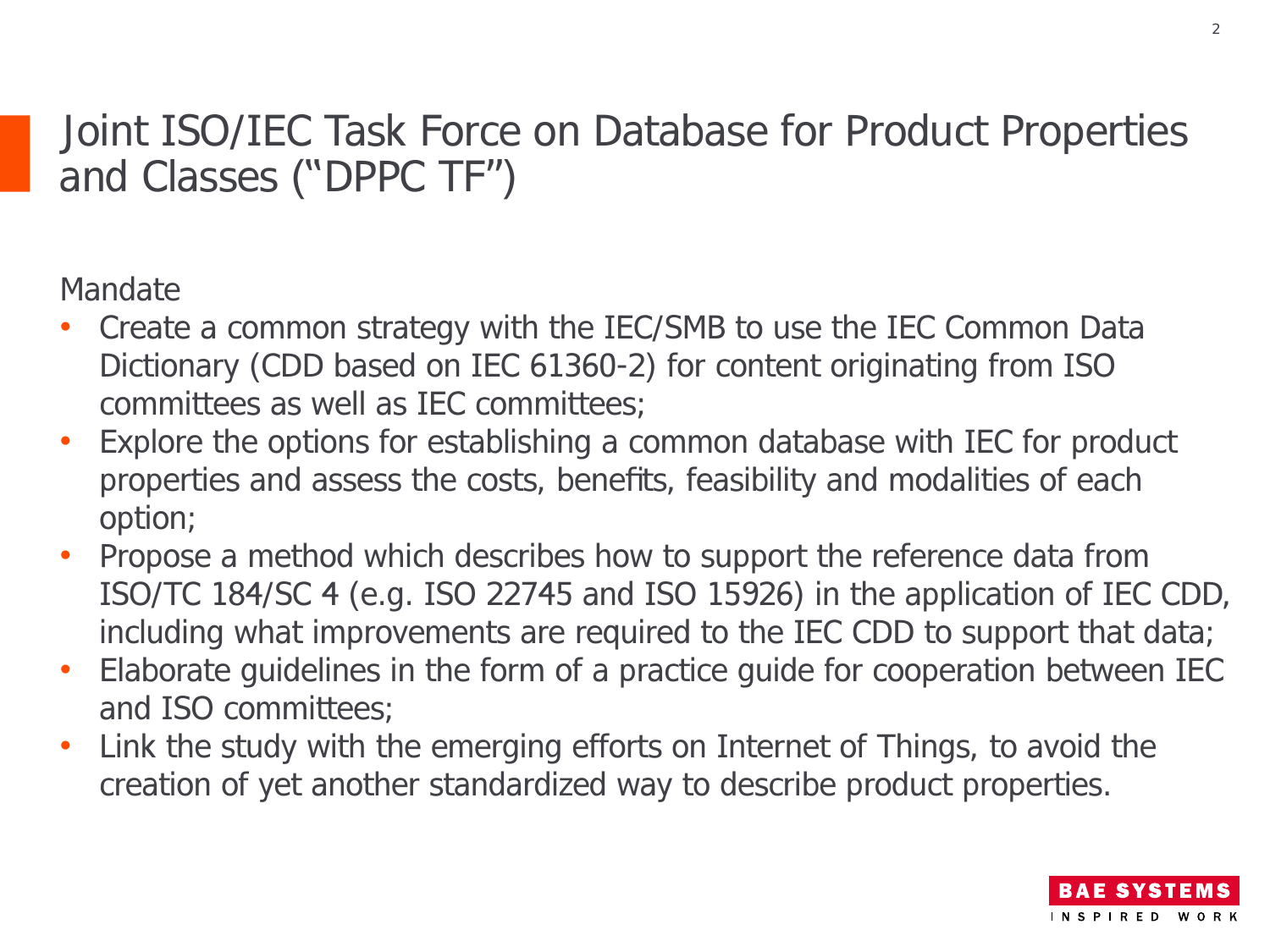

2
# Joint ISO/IEC Task Force on Database for Product Properties and Classes (“DPPC TF”)
Mandate
Create a common strategy with the IEC/SMB to use the IEC Common Data Dictionary (CDD based on IEC 61360-2) for content originating from ISO committees as well as IEC committees;
Explore the options for establishing a common database with IEC for product properties and assess the costs, benefits, feasibility and modalities of each option;
Propose a method which describes how to support the reference data from ISO/TC 184/SC 4 (e.g. ISO 22745 and ISO 15926) in the application of IEC CDD, including what improvements are required to the IEC CDD to support that data;
Elaborate guidelines in the form of a practice guide for cooperation between IEC and ISO committees;
Link the study with the emerging efforts on Internet of Things, to avoid the creation of yet another standardized way to describe product properties.